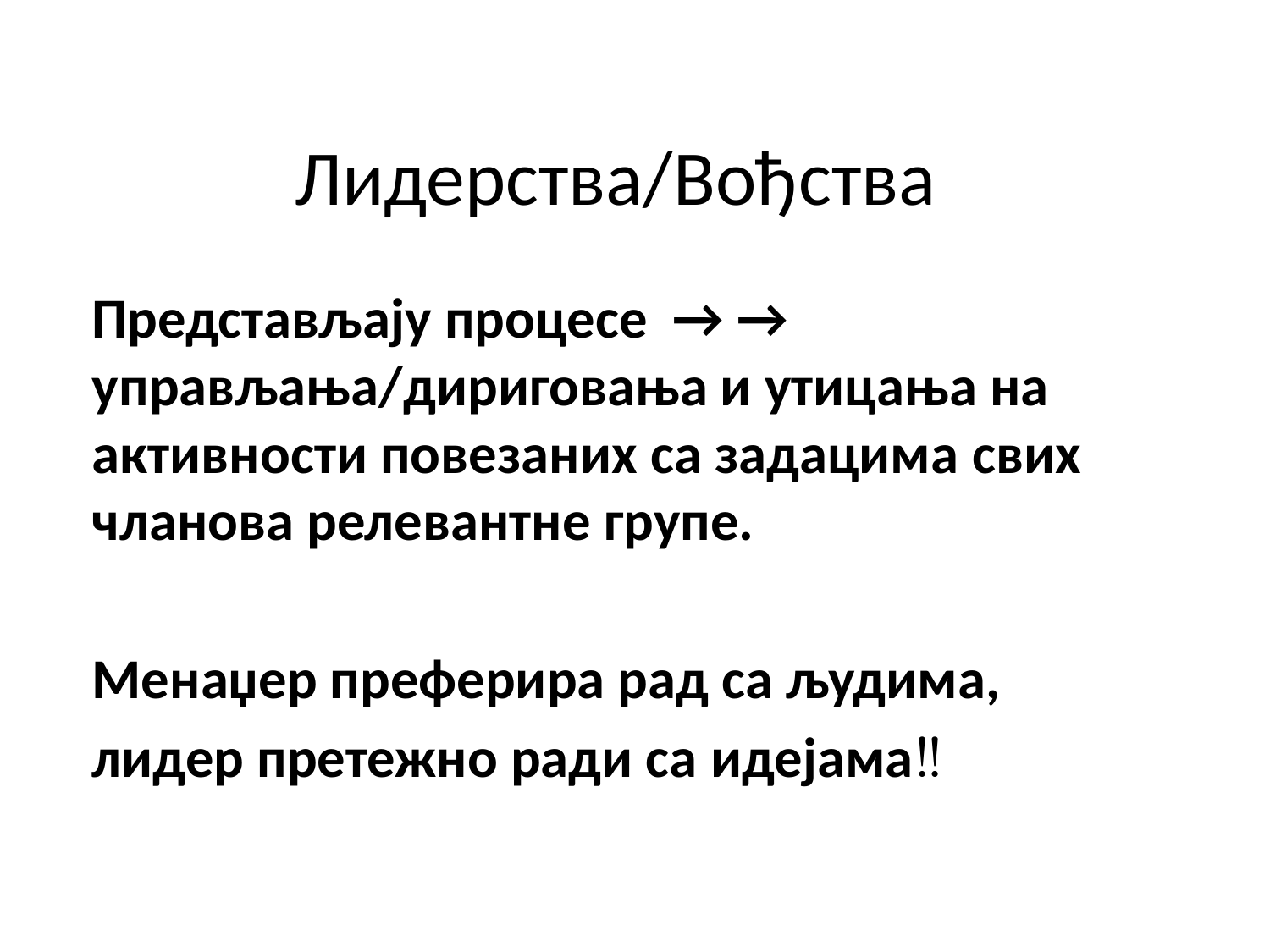

# Лидерства/Вођства
	Представљају процесе  → → управљања/дириговања и утицања на активности повезаних са задацима свих чланова релевантне групе.

	Менаџер преферира рад са људима,
	лидер претежно ради са идејама‼